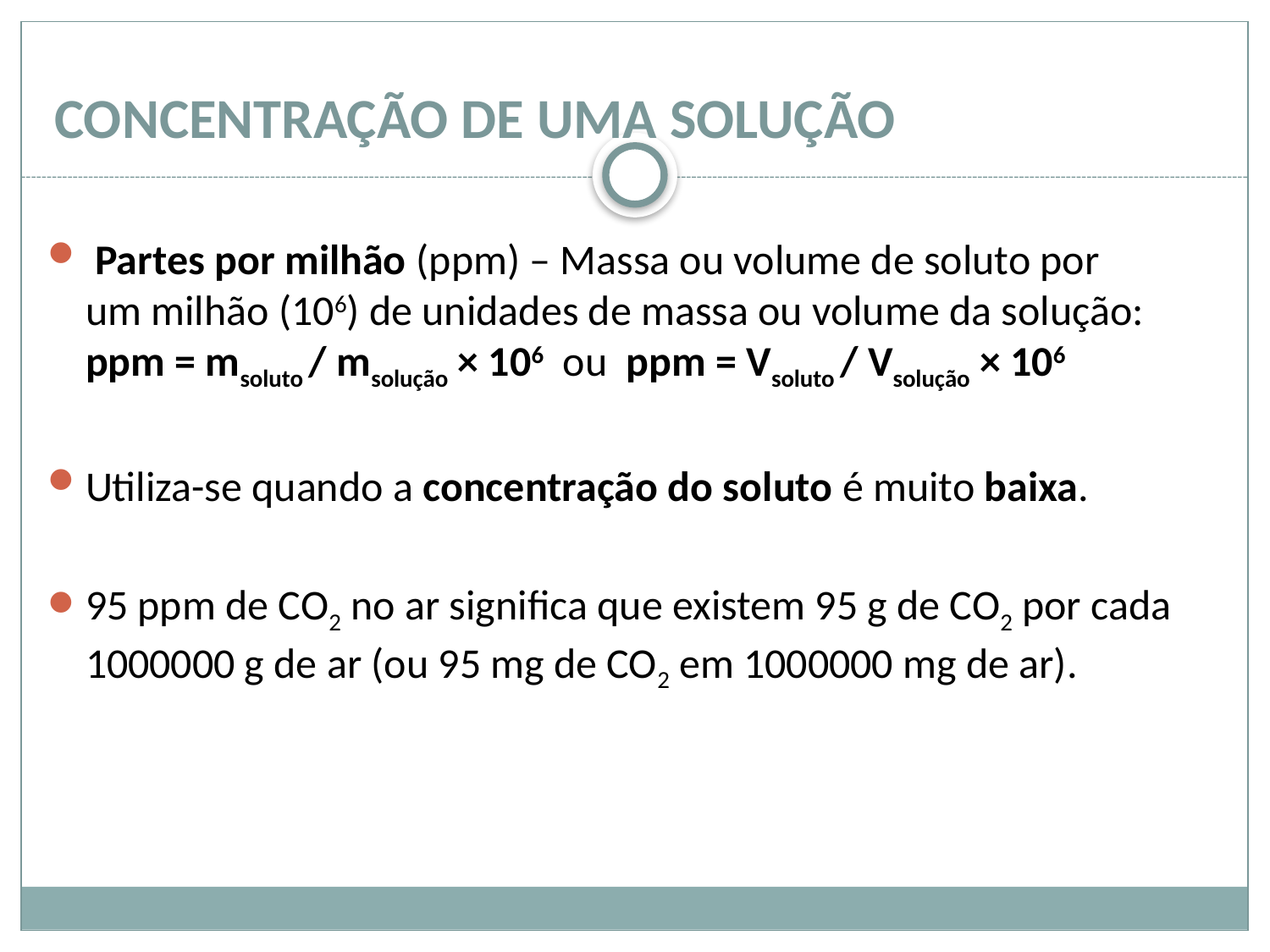

# CONCENTRAÇÃO DE UMA SOLUÇÃO
 Partes por milhão (ppm) – Massa ou volume de soluto por
um milhão (106) de unidades de massa ou volume da solução:
ppm = msoluto / msolução × 106  ou  ppm = Vsoluto / Vsolução × 106

Utiliza-se quando a concentração do soluto é muito baixa.

95 ppm de CO2 no ar significa que existem 95 g de CO2 por cada 1000000 g de ar (ou 95 mg de CO2 em 1000000 mg de ar).